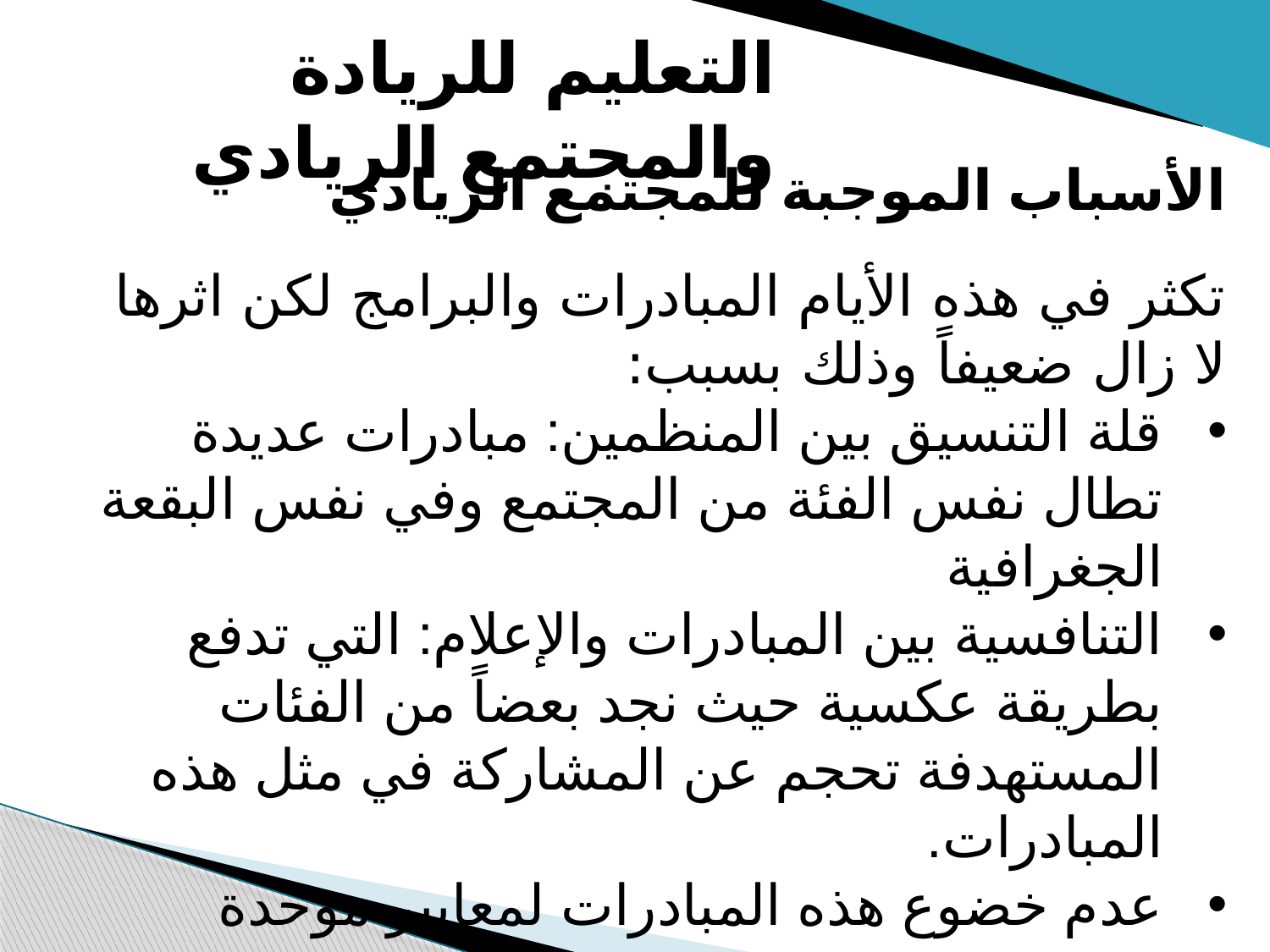

التعليم للريادة والمجتمع الريادي

الأسباب الموجبة للمجتمع الريادي
تكثر في هذه الأيام المبادرات والبرامج لكن اثرها لا زال ضعيفاً وذلك بسبب:
قلة التنسيق بين المنظمين: مبادرات عديدة تطال نفس الفئة من المجتمع وفي نفس البقعة الجغرافية
التنافسية بين المبادرات والإعلام: التي تدفع بطريقة عكسية حيث نجد بعضاً من الفئات المستهدفة تحجم عن المشاركة في مثل هذه المبادرات.
عدم خضوع هذه المبادرات لمعايير موحدة ومحددة